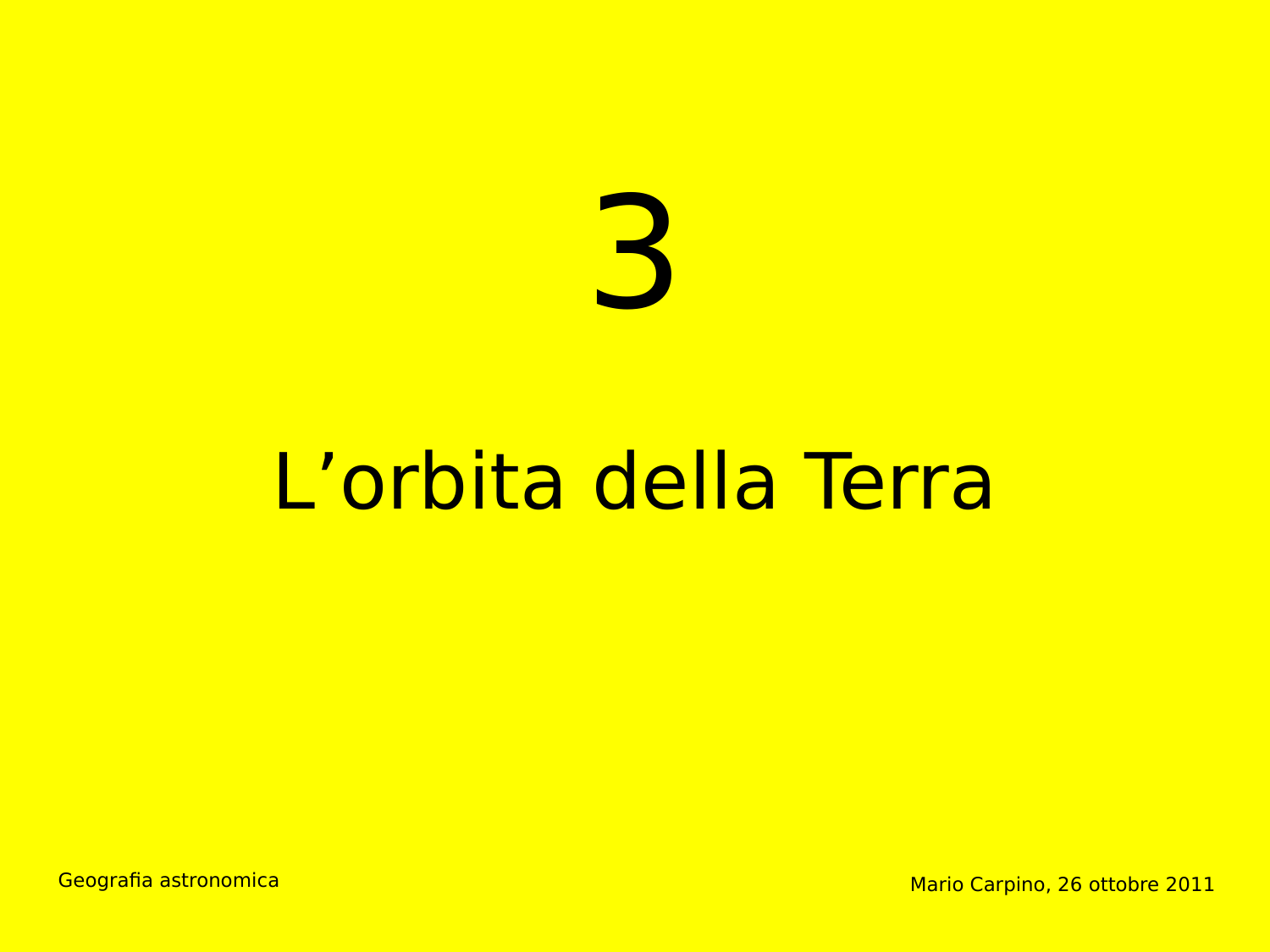

3

L’orbita della Terra
Geografia astronomica
Mario Carpino, 26 ottobre 2011